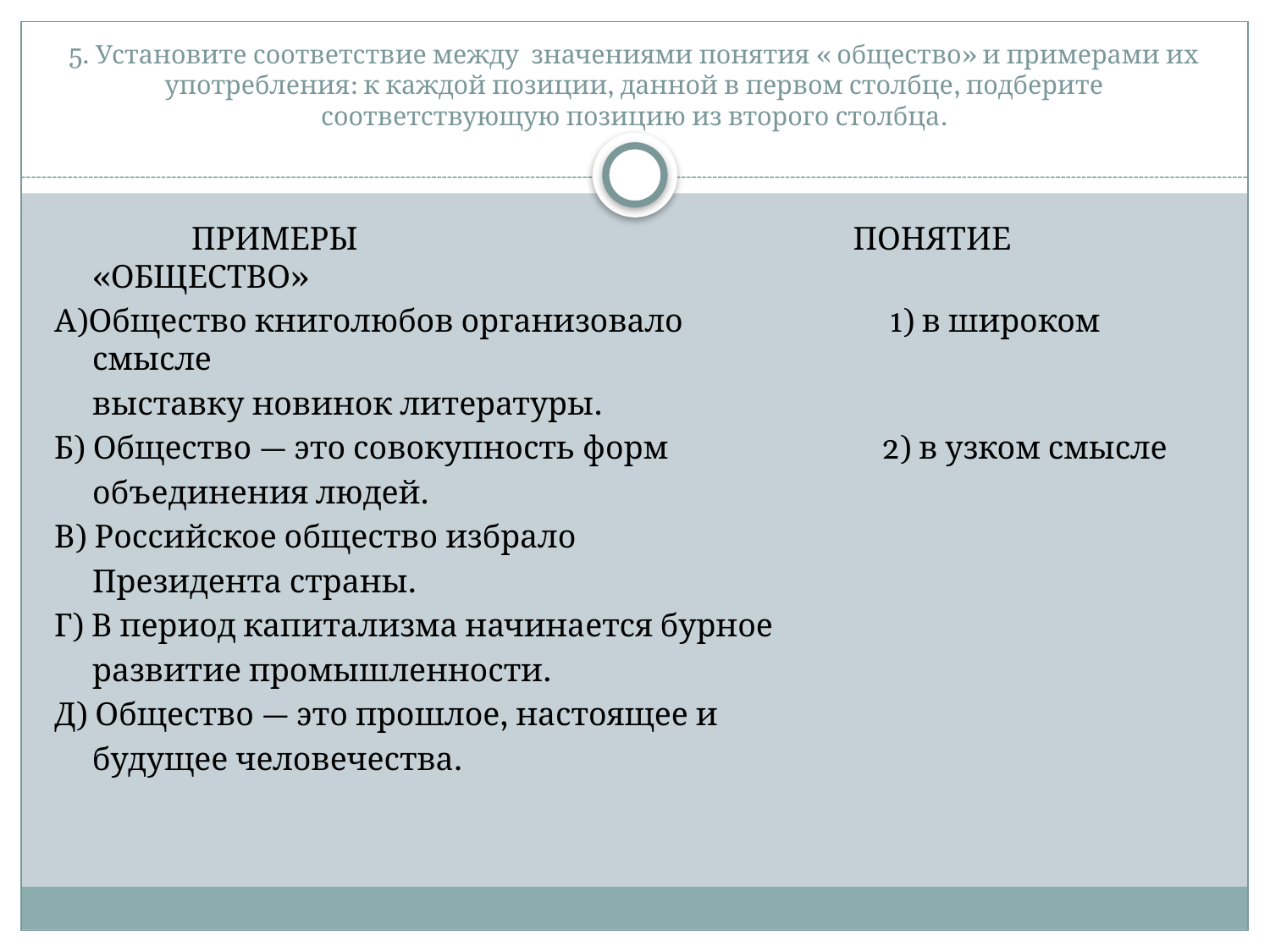

# 5. Установите соответствие между  значениями понятия « общество» и примерами их употребления: к каждой позиции, данной в первом столбце, подберите соответствующую позицию из второго столбца.
                  ПРИМЕРЫ                                                                 ПОНЯТИЕ «ОБЩЕСТВО»
А)Общество книголюбов организовало                           1) в широком смысле
     выставку новинок литературы.
Б) Общество — это совокупность форм                            2) в узком смысле
     объединения людей.
В) Российское общество избрало
     Президента страны.
Г) В период капитализма начинается бурное
     развитие промышленности.
Д) Общество — это прошлое, настоящее и
     будущее человечества.